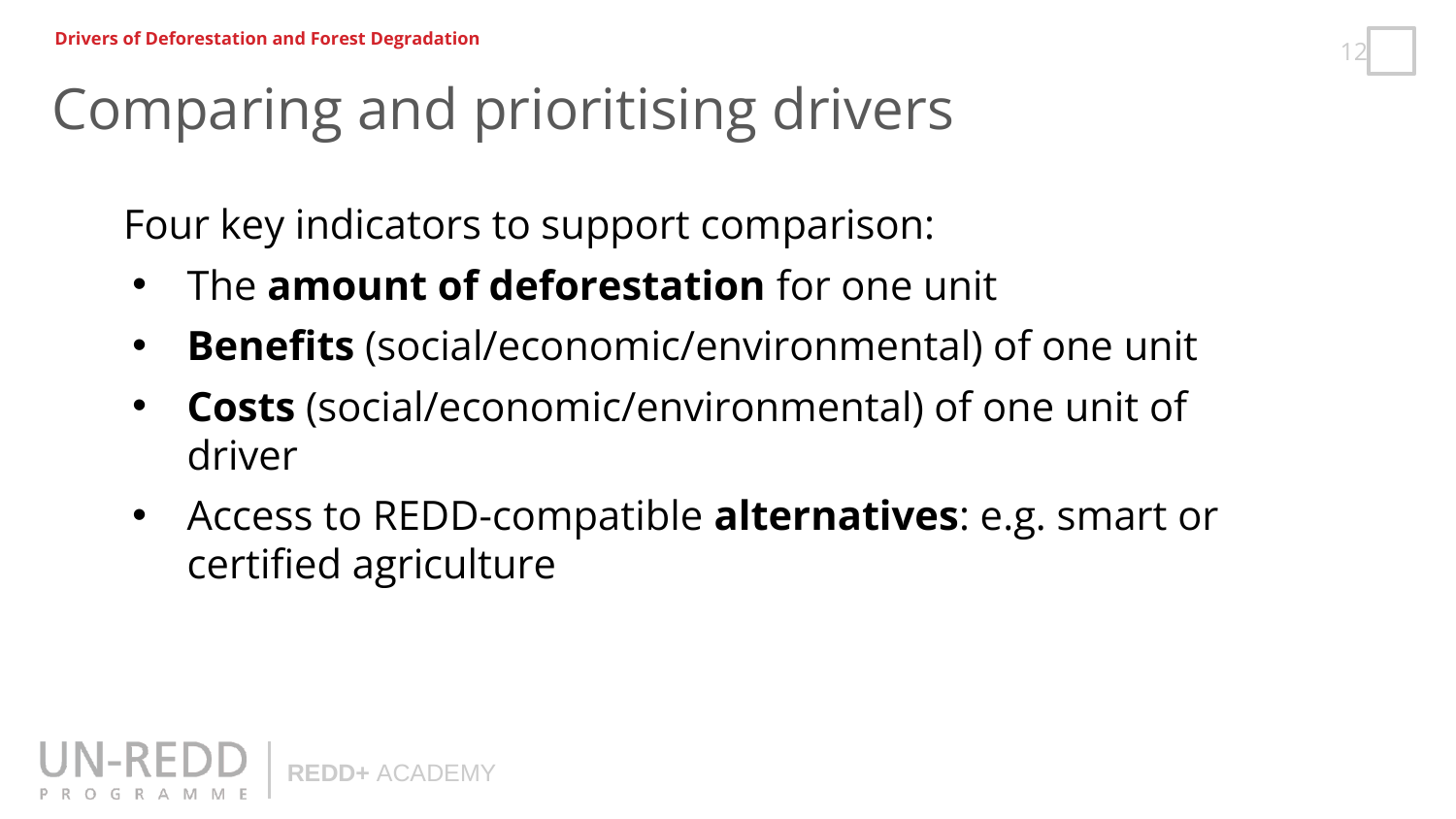

Drivers of Deforestation and Forest Degradation
Comparing and prioritising drivers
Four key indicators to support comparison:
The amount of deforestation for one unit
Benefits (social/economic/environmental) of one unit
Costs (social/economic/environmental) of one unit of driver
Access to REDD-compatible alternatives: e.g. smart or certified agriculture